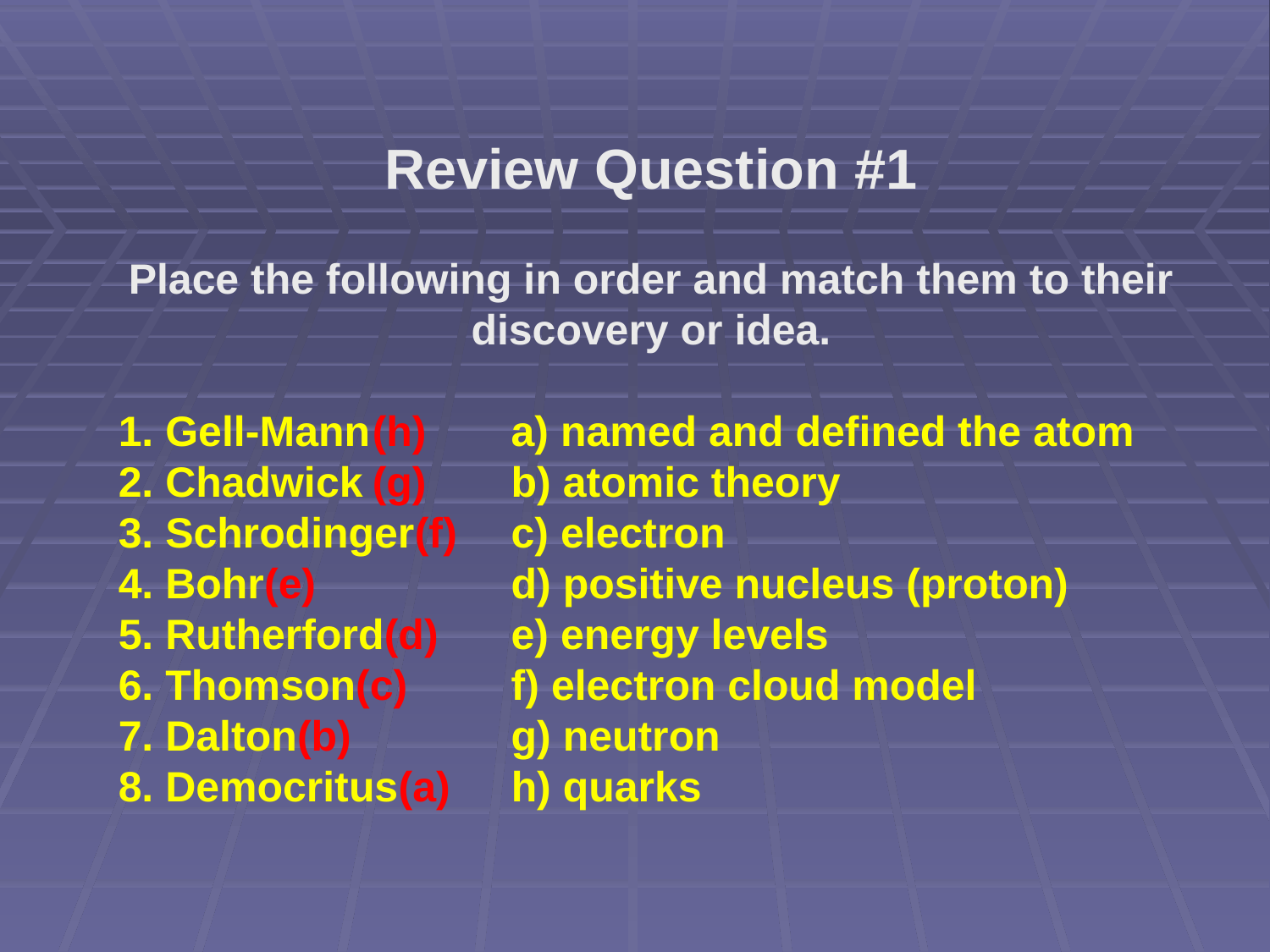

Review Question #1

Place the following in order and match them to their discovery or idea.

1. Gell-Mann	(h)	 a) named and defined the atom
2. Chadwick	(g)	 b) atomic theory
3. Schrodinger(f)	 c) electron
4. Bohr(e)		 d) positive nucleus (proton)
5. Rutherford(d) 	 e) energy levels
6. Thomson(c)	 f) electron cloud model
7. Dalton(b)		 g) neutron
8. Democritus(a)	 h) quarks